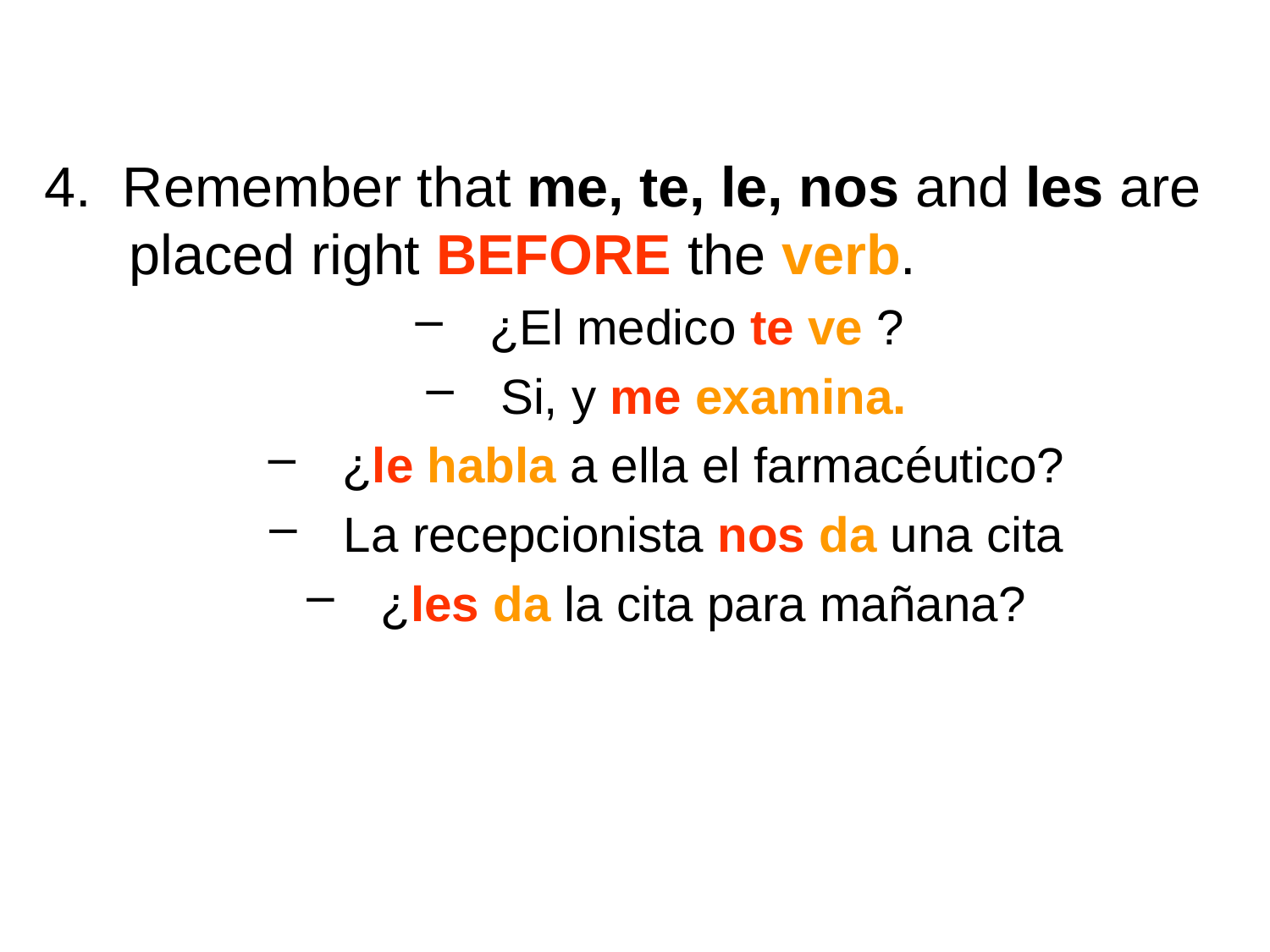

4.  Remember that me, te, le, nos and les are placed right BEFORE the verb.
¿El medico te ve ?
Si, y me examina.
¿le habla a ella el farmacéutico?
La recepcionista nos da una cita
¿les da la cita para mañana?